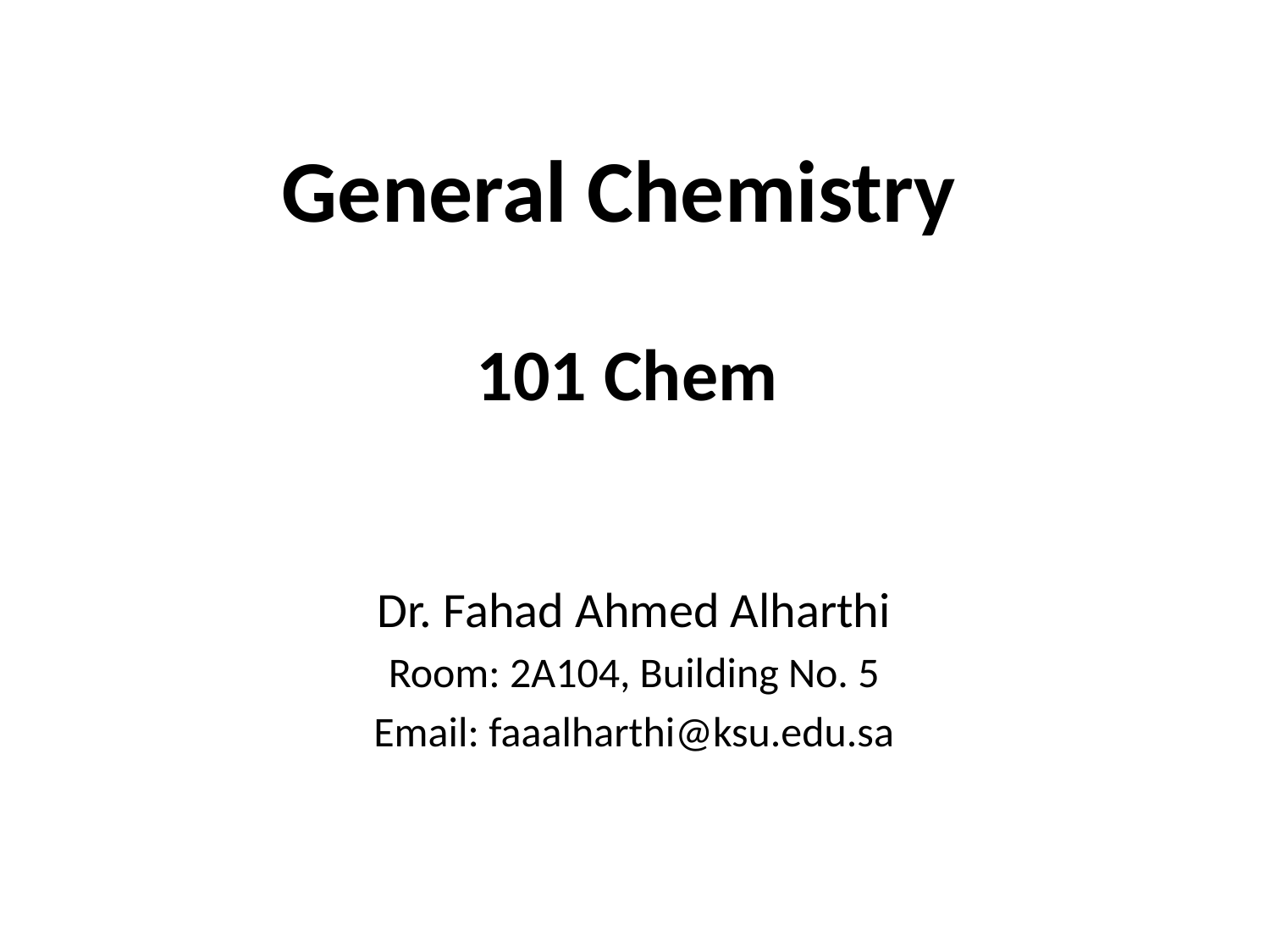

# General Chemistry 101 Chem
Dr. Fahad Ahmed Alharthi
Room: 2A104, Building No. 5
Email: faaalharthi@ksu.edu.sa